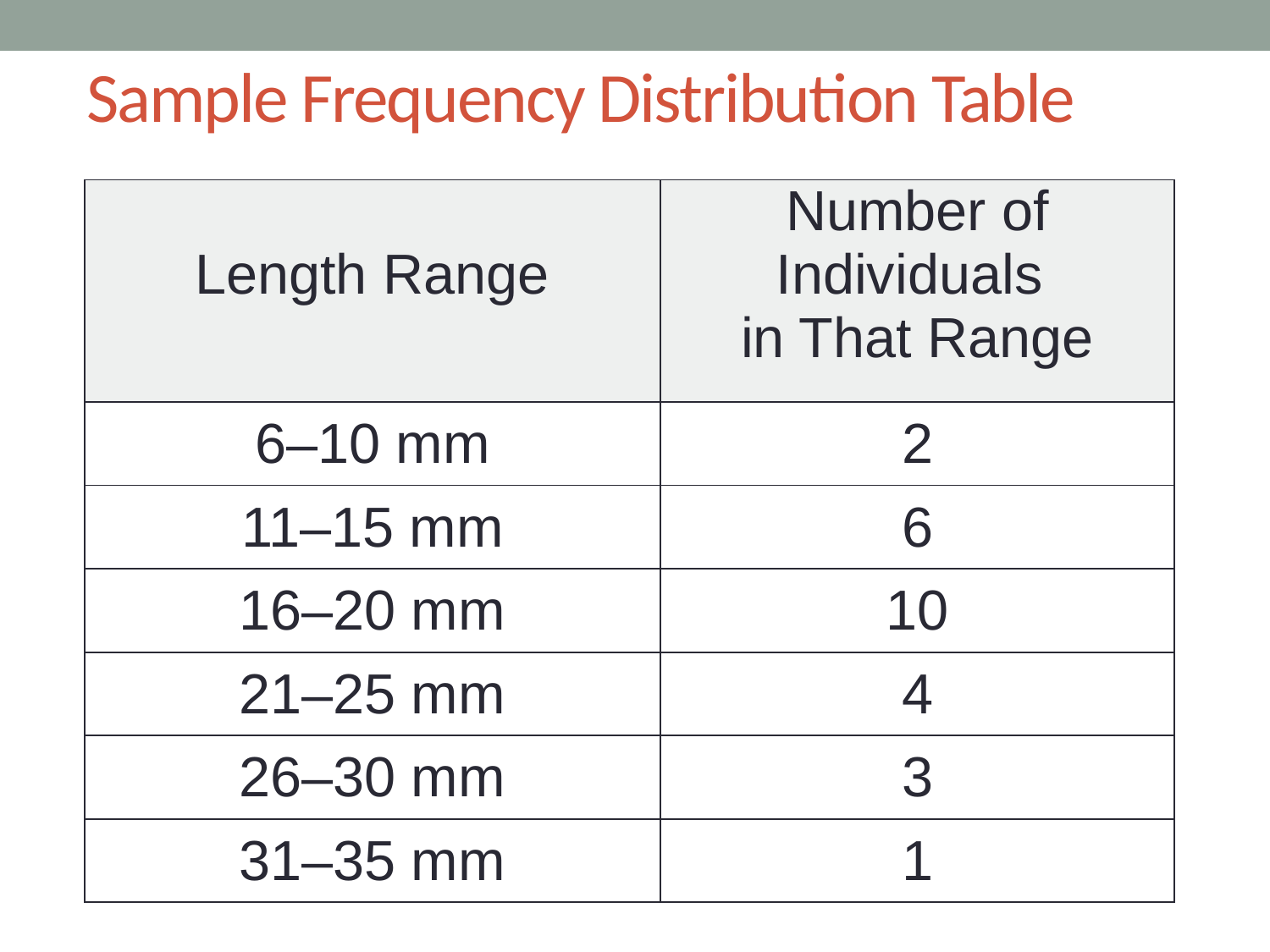

Sample Frequency Distribution Table
| Length Range | Number of Individuals in That Range |
| --- | --- |
| 6–10 mm | 2 |
| 11–15 mm | 6 |
| 16–20 mm | 10 |
| 21–25 mm | 4 |
| 26–30 mm | 3 |
| 31–35 mm | 1 |